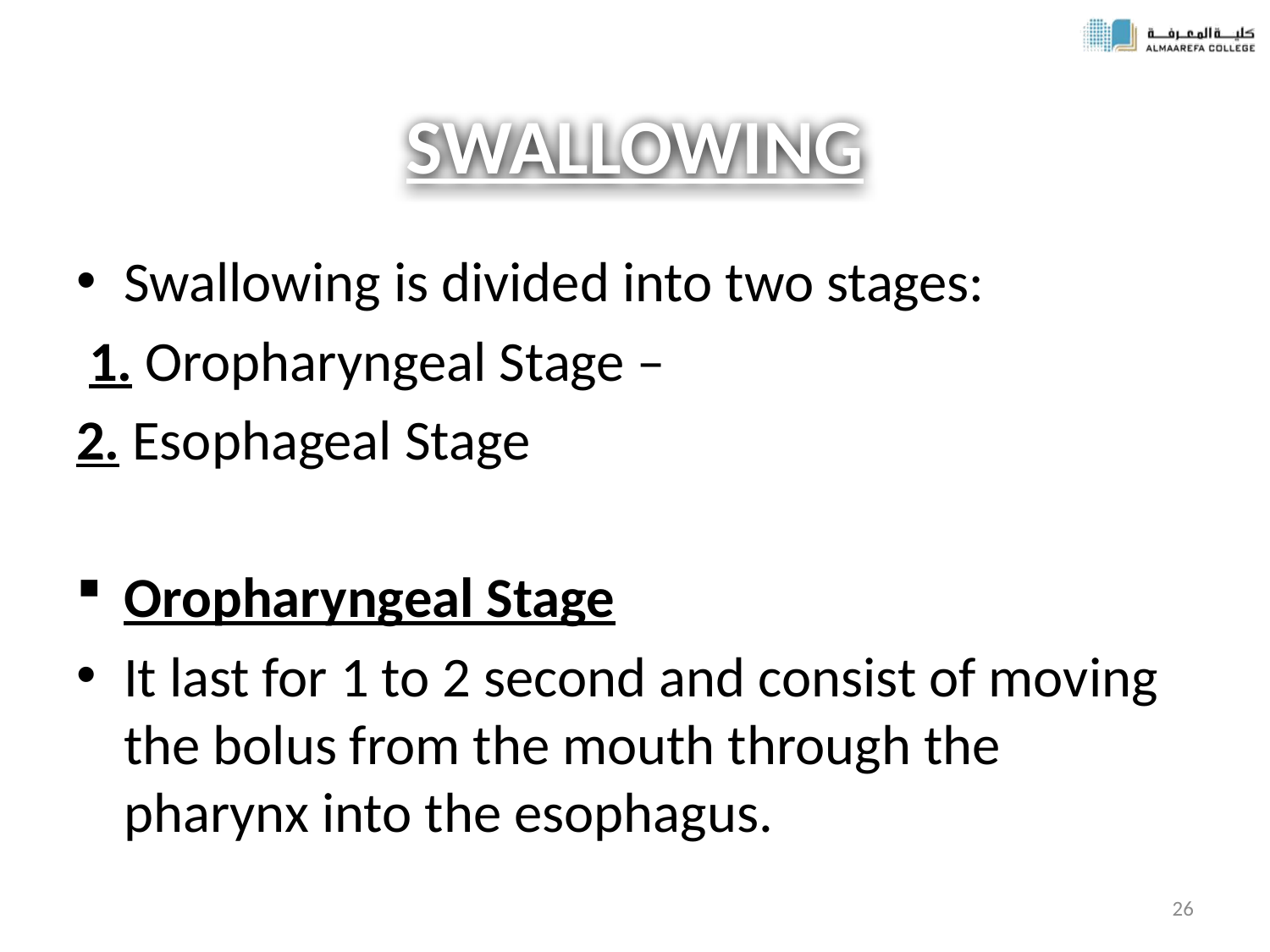

# SWALLOWING
Swallowing is divided into two stages:
 1. Oropharyngeal Stage –
2. Esophageal Stage

Oropharyngeal Stage
It last for 1 to 2 second and consist of moving the bolus from the mouth through the pharynx into the esophagus.
26